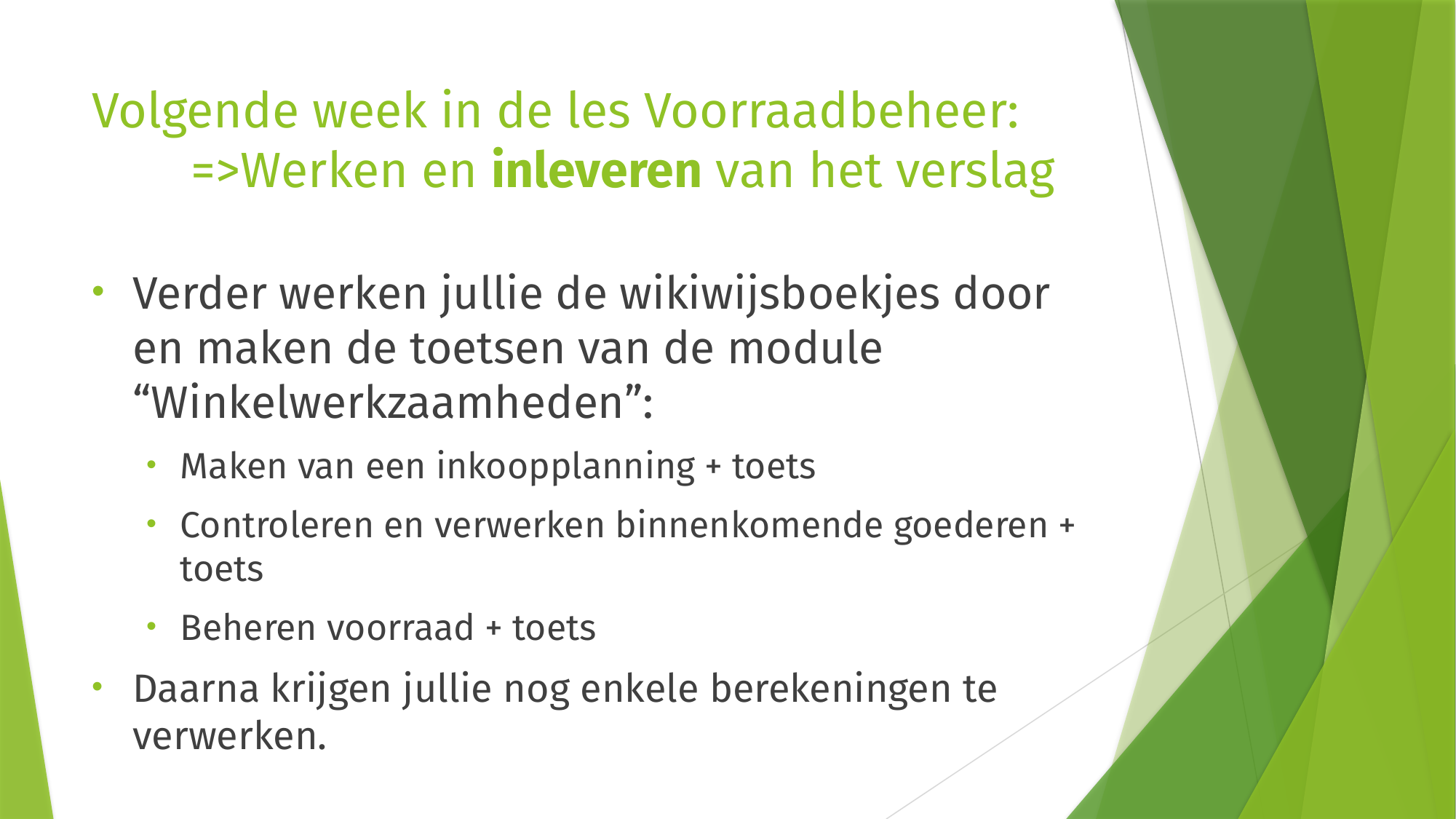

# Volgende week in de les Voorraadbeheer: =>Werken en inleveren van het verslag
Verder werken jullie de wikiwijsboekjes door en maken de toetsen van de module “Winkelwerkzaamheden”:
Maken van een inkoopplanning + toets
Controleren en verwerken binnenkomende goederen + toets
Beheren voorraad + toets
Daarna krijgen jullie nog enkele berekeningen te verwerken.